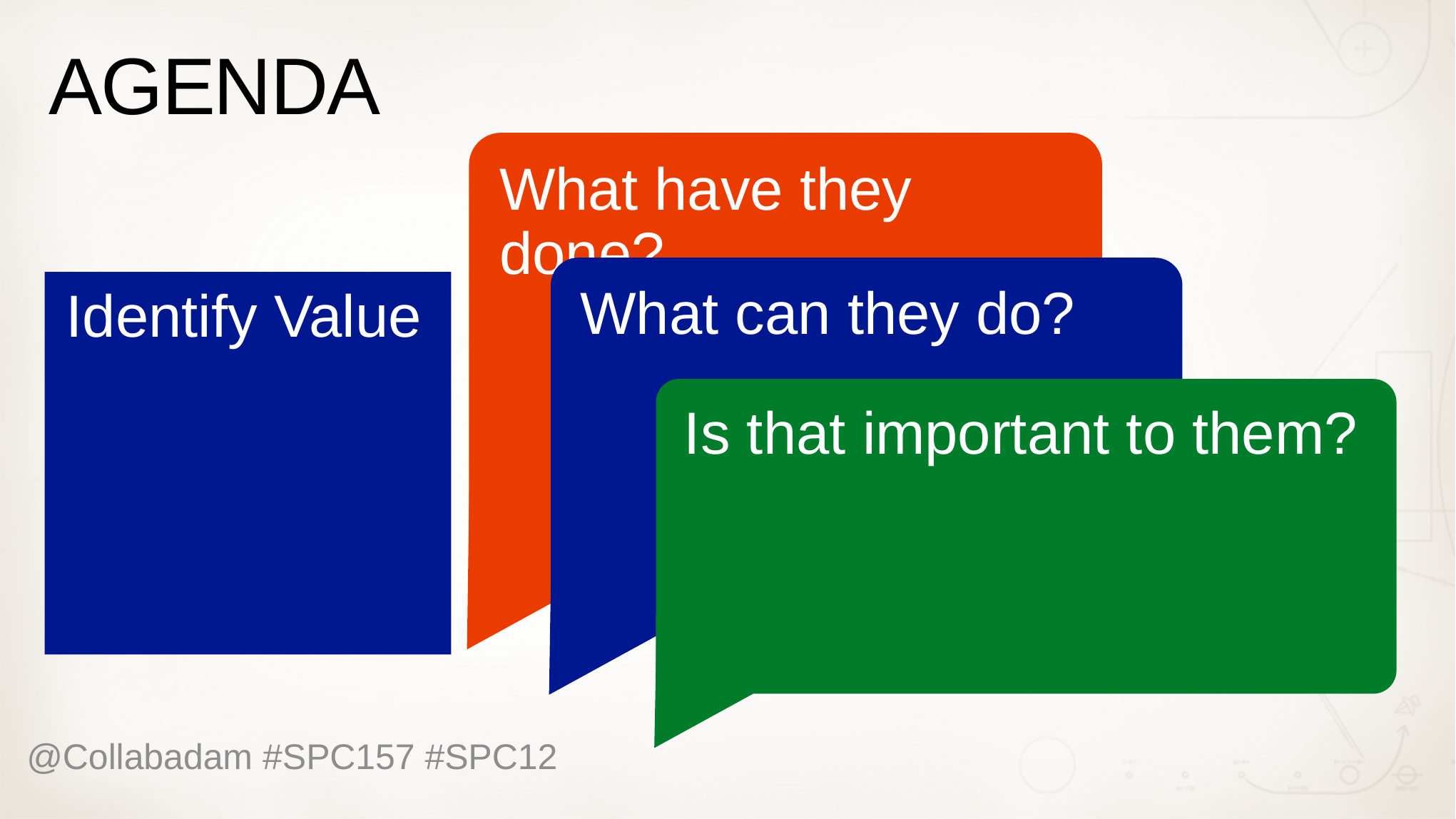

# AGENDA
What have they done?

What can they do?

Identify Value
Is that important to them?